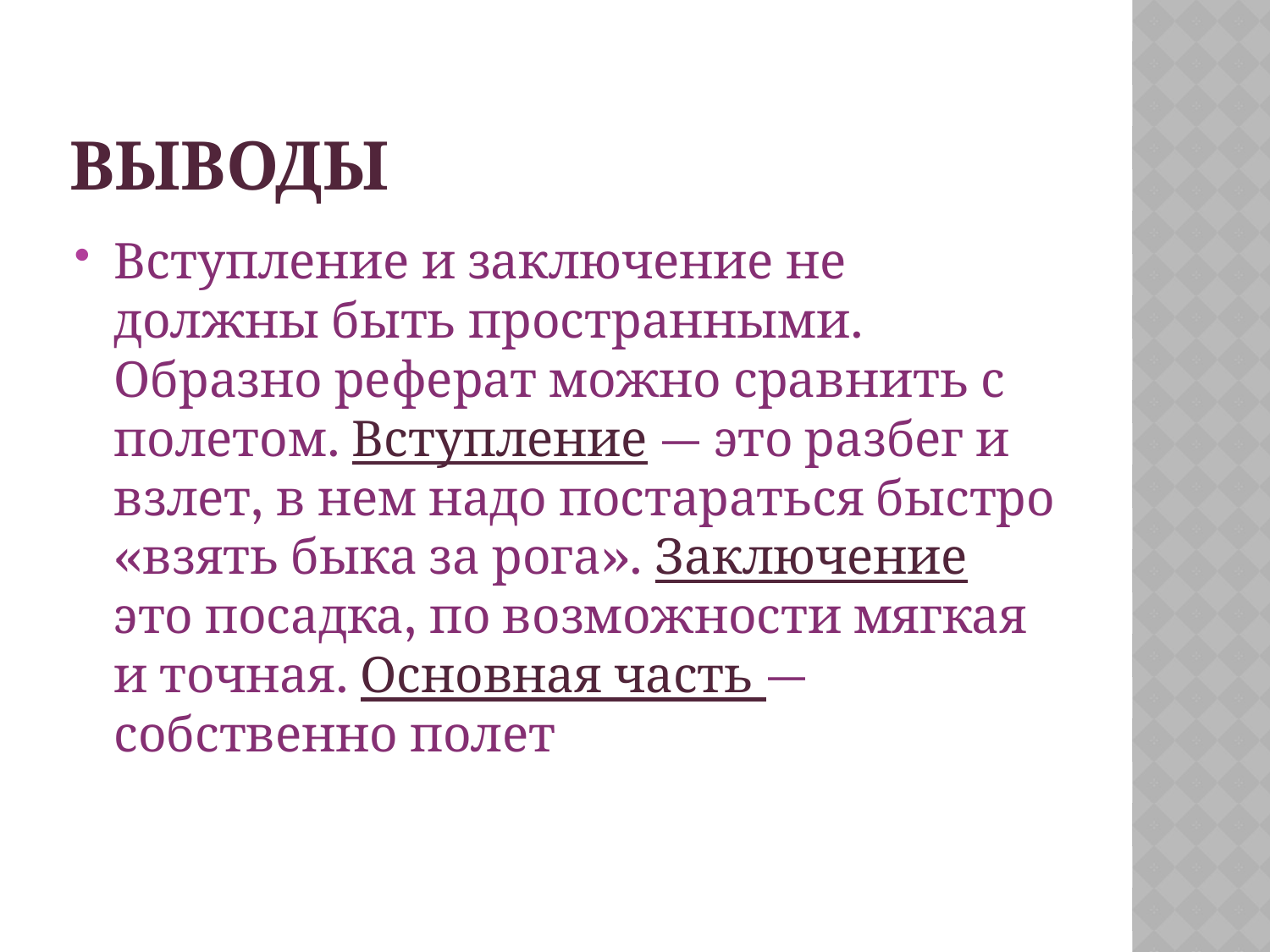

# выводы
Вступление и заключение не должны быть пространными. Образно реферат можно сравнить с полетом. Вступление — это разбег и взлет, в нем надо постараться быстро «взять быка за рога». Заключение это посадка, по возможности мягкая и точная. Основная часть — собственно полет